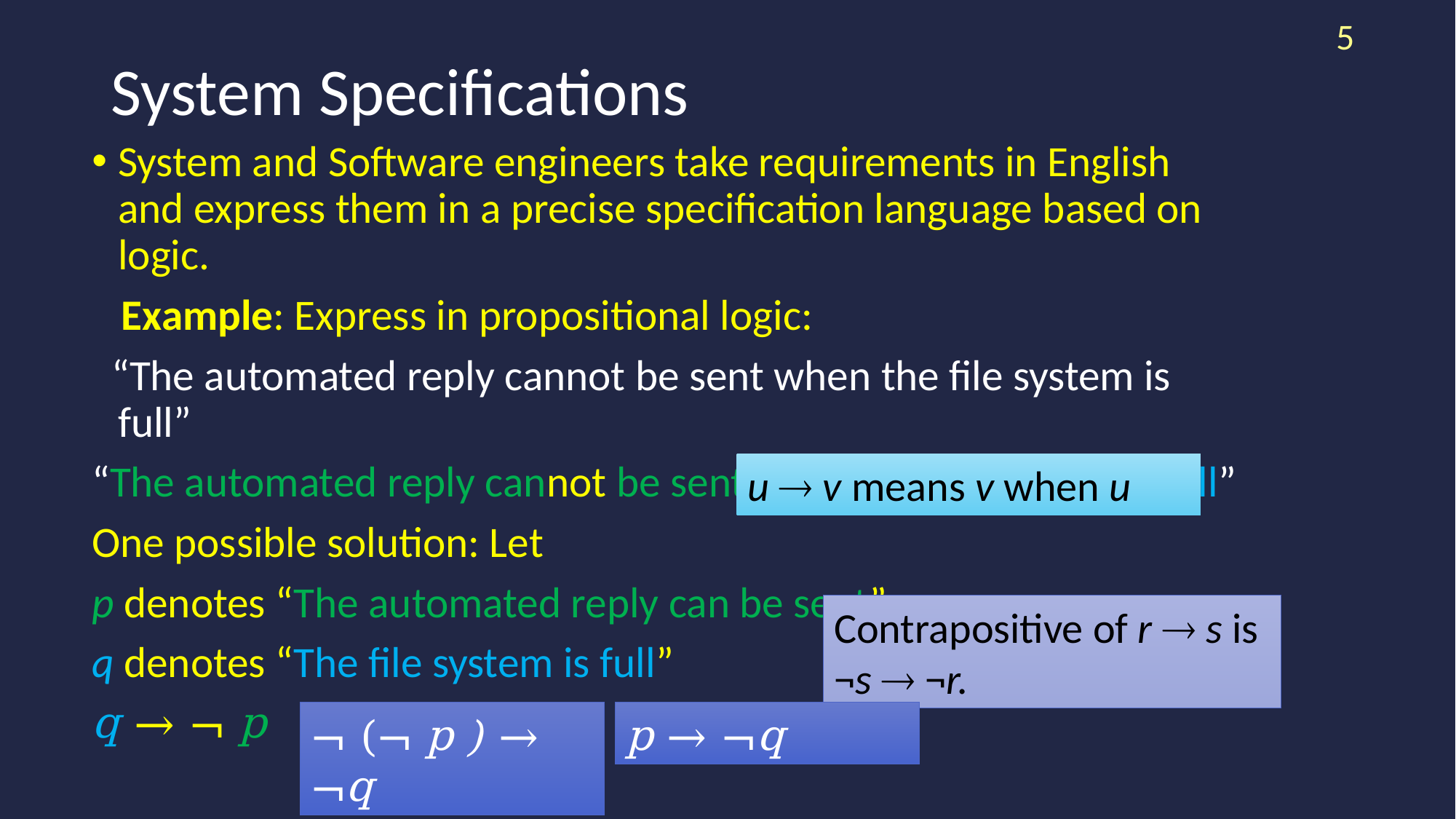

5
# System Specifications
System and Software engineers take requirements in English and express them in a precise specification language based on logic.
   Example: Express in propositional logic:
  “The automated reply cannot be sent when the file system is full”
“The automated reply cannot be sent when the file system is full”
One possible solution: Let
p denotes “The automated reply can be sent”
q denotes “The file system is full”
q → ¬ p
u → v means v when u
Contrapositive of r → s is
¬s → ¬r.
¬ (¬ p ) → ¬q
p → ¬q